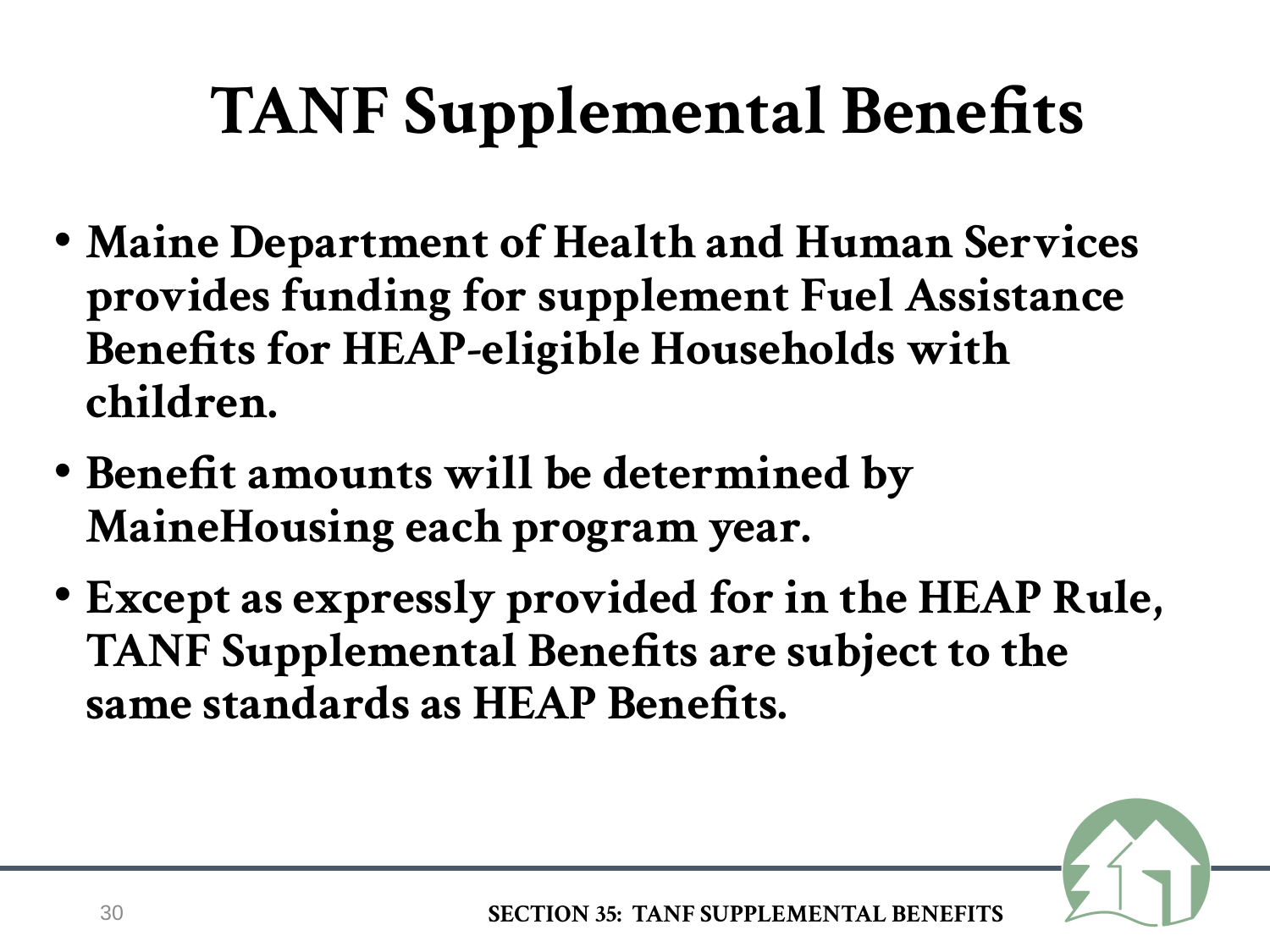

TANF Supplemental Benefits
Maine Department of Health and Human Services provides funding for supplement Fuel Assistance Benefits for HEAP-eligible Households with children.
Benefit amounts will be determined by MaineHousing each program year.
Except as expressly provided for in the HEAP Rule, TANF Supplemental Benefits are subject to the same standards as HEAP Benefits.

30
SECTION 35:  TANF SUPPLEMENTAL BENEFITS